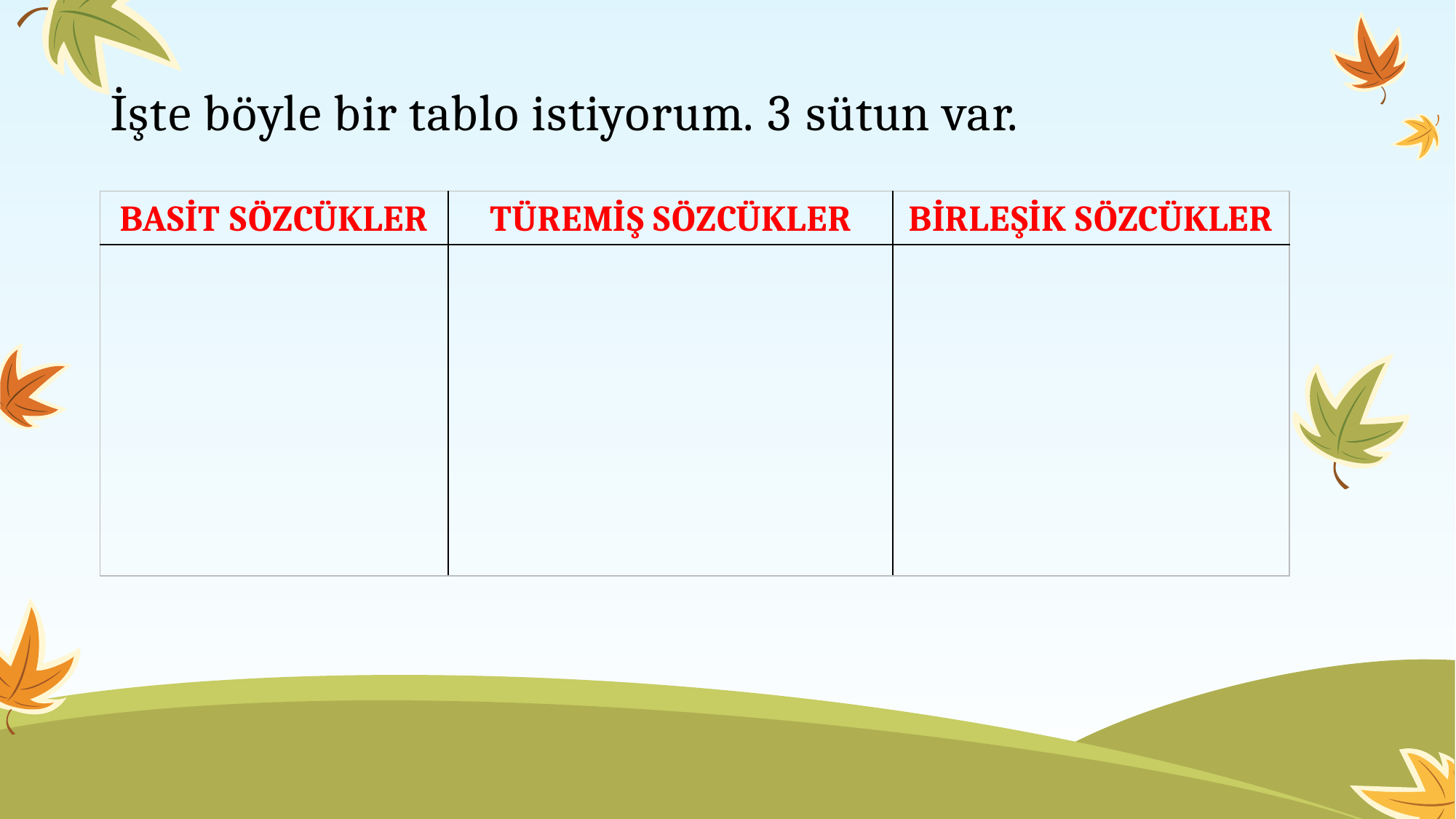

# İşte böyle bir tablo istiyorum. 3 sütun var.
| BASİT SÖZCÜKLER | TÜREMİŞ SÖZCÜKLER | BİRLEŞİK SÖZCÜKLER |
| --- | --- | --- |
|  |  |  |